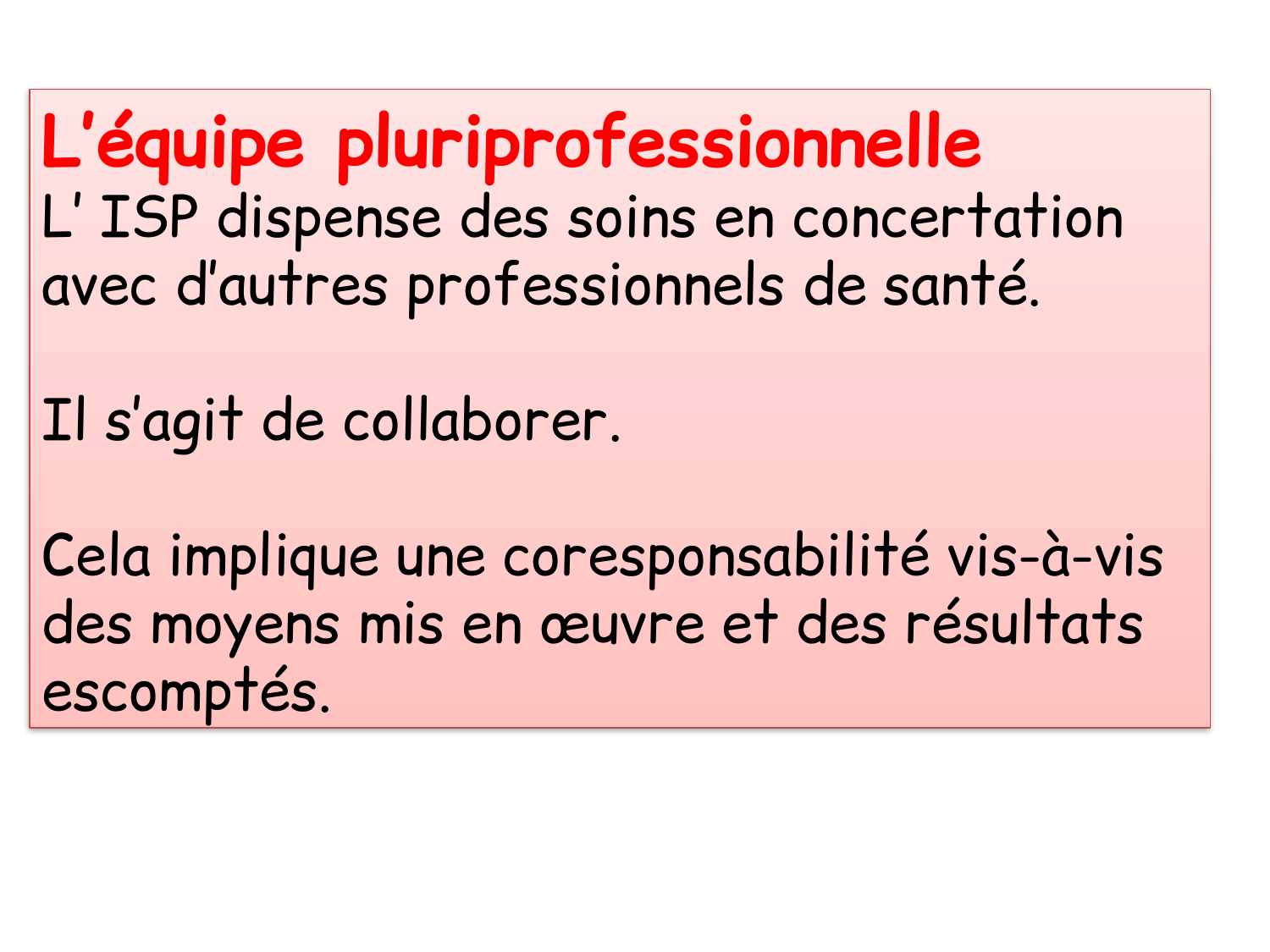

L’équipe pluriprofessionnelle
L’ ISP dispense des soins en concertation avec d’autres professionnels de santé.

Il s’agit de collaborer.

Cela implique une coresponsabilité vis-à-vis des moyens mis en œuvre et des résultats escomptés.